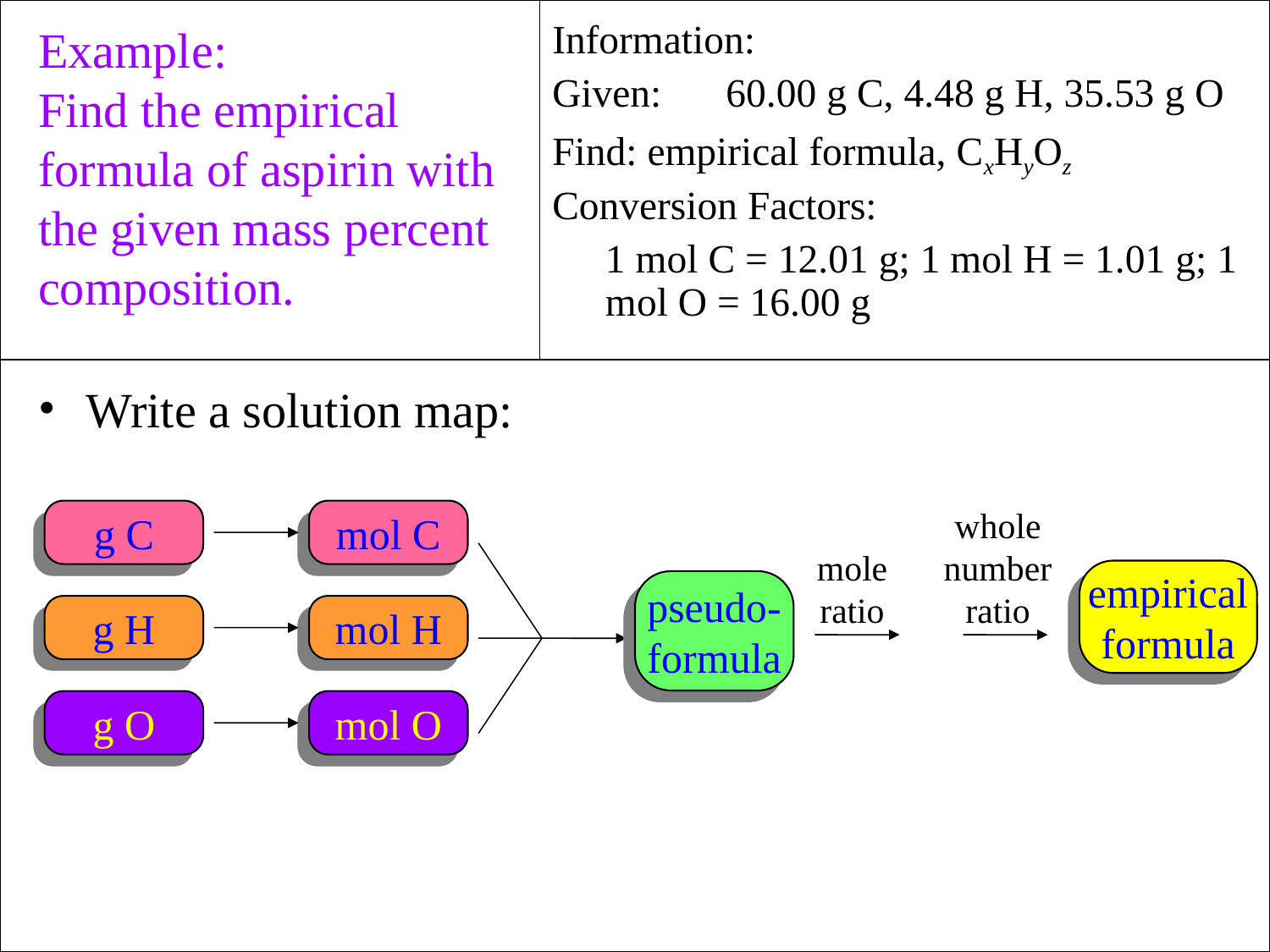

Example:
Find the empirical formula of aspirin with the given mass percent composition.
Information:
Given:	60.00 g C, 4.48 g H, 35.53 g O
Find: empirical formula, CxHyOz
Conversion Factors:
	1 mol C = 12.01 g; 1 mol H = 1.01 g; 1 mol O = 16.00 g
Write a solution map:

whole
number
ratio
g C
mol C

mole
ratio

empirical
formula
pseudo-
formula
g H
mol H

g O
mol O